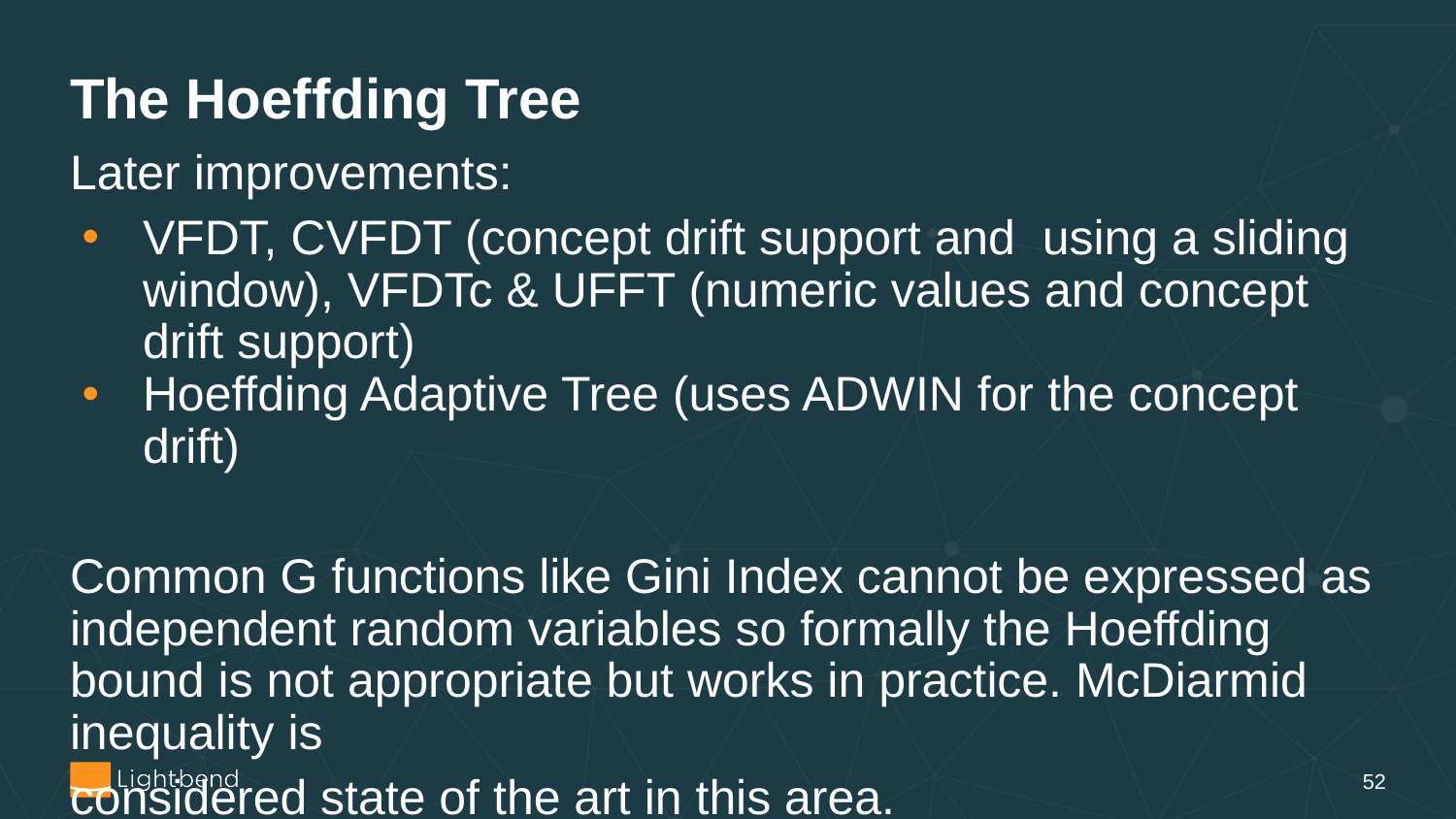

# The Hoeffding Tree
Later improvements:
VFDT, CVFDT (concept drift support and  using a sliding window), VFDTc & UFFT (numeric values and concept drift support)
Hoeffding Adaptive Tree (uses ADWIN for the concept drift)

Common G functions like Gini Index cannot be expressed as independent random variables so formally the Hoeffding bound is not appropriate but works in practice. McDiarmid inequality is
considered state of the art in this area.

52